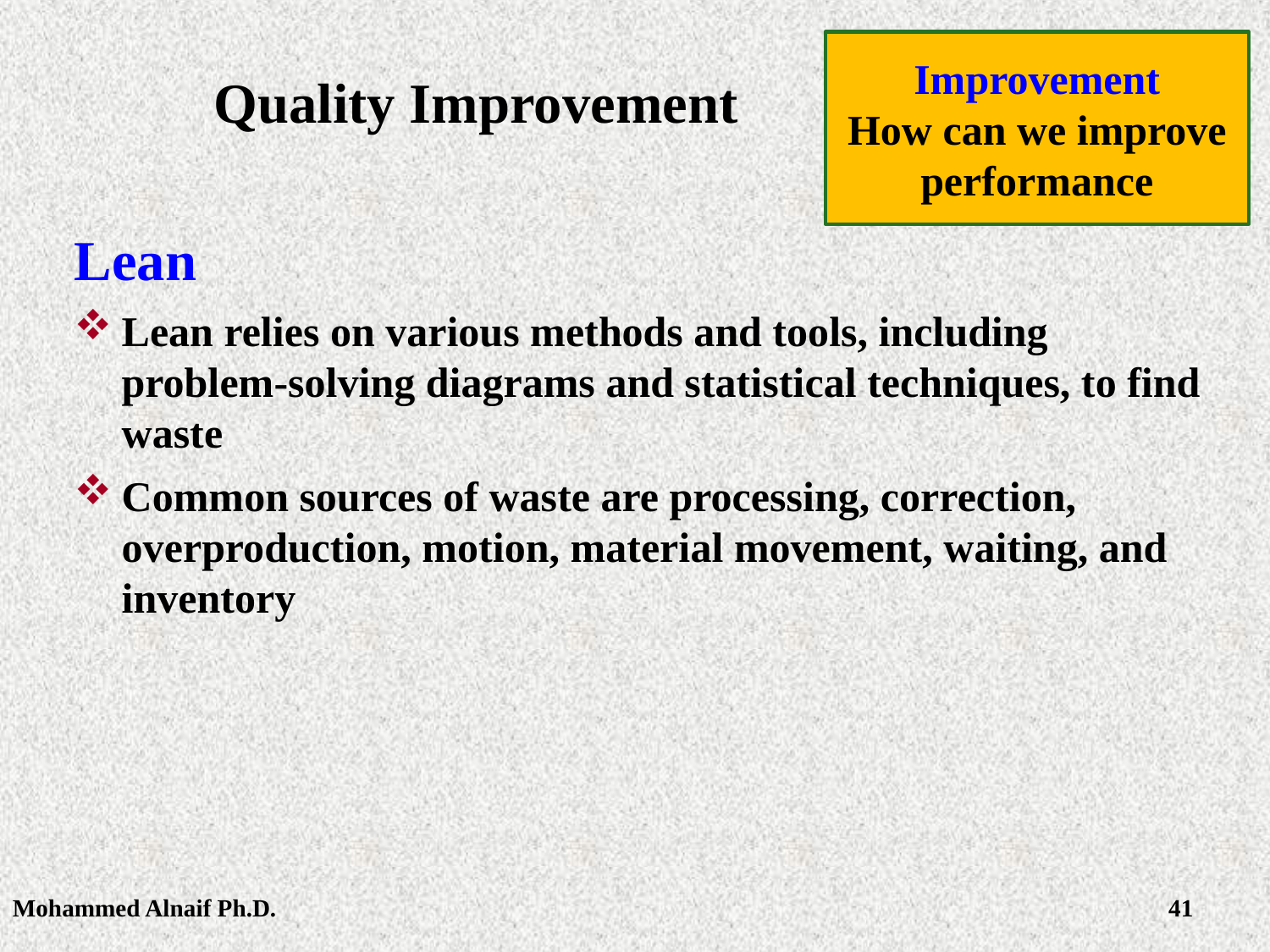

Improvement
How can we improve performance
# Quality Improvement
Lean
Lean relies on various methods and tools, including problem-solving diagrams and statistical techniques, to find waste
Common sources of waste are processing, cor­rection, overproduction, motion, material movement, waiting, and inventory

Mohammed Alnaif Ph.D.
2/28/2016
41